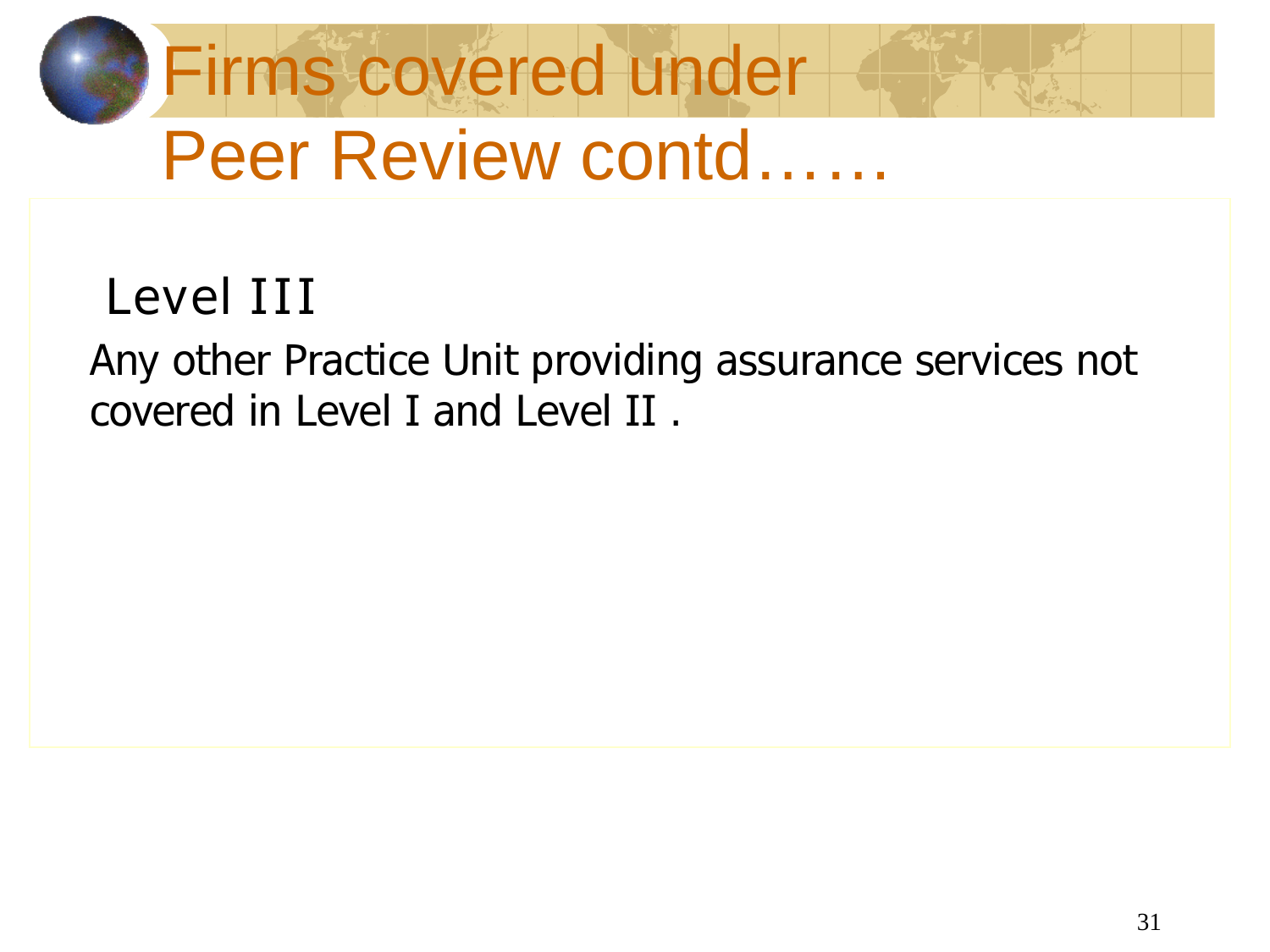

# Firms covered under Peer Review contd……

Level III
	Any other Practice Unit providing assurance services not covered in Level I and Level II .
31